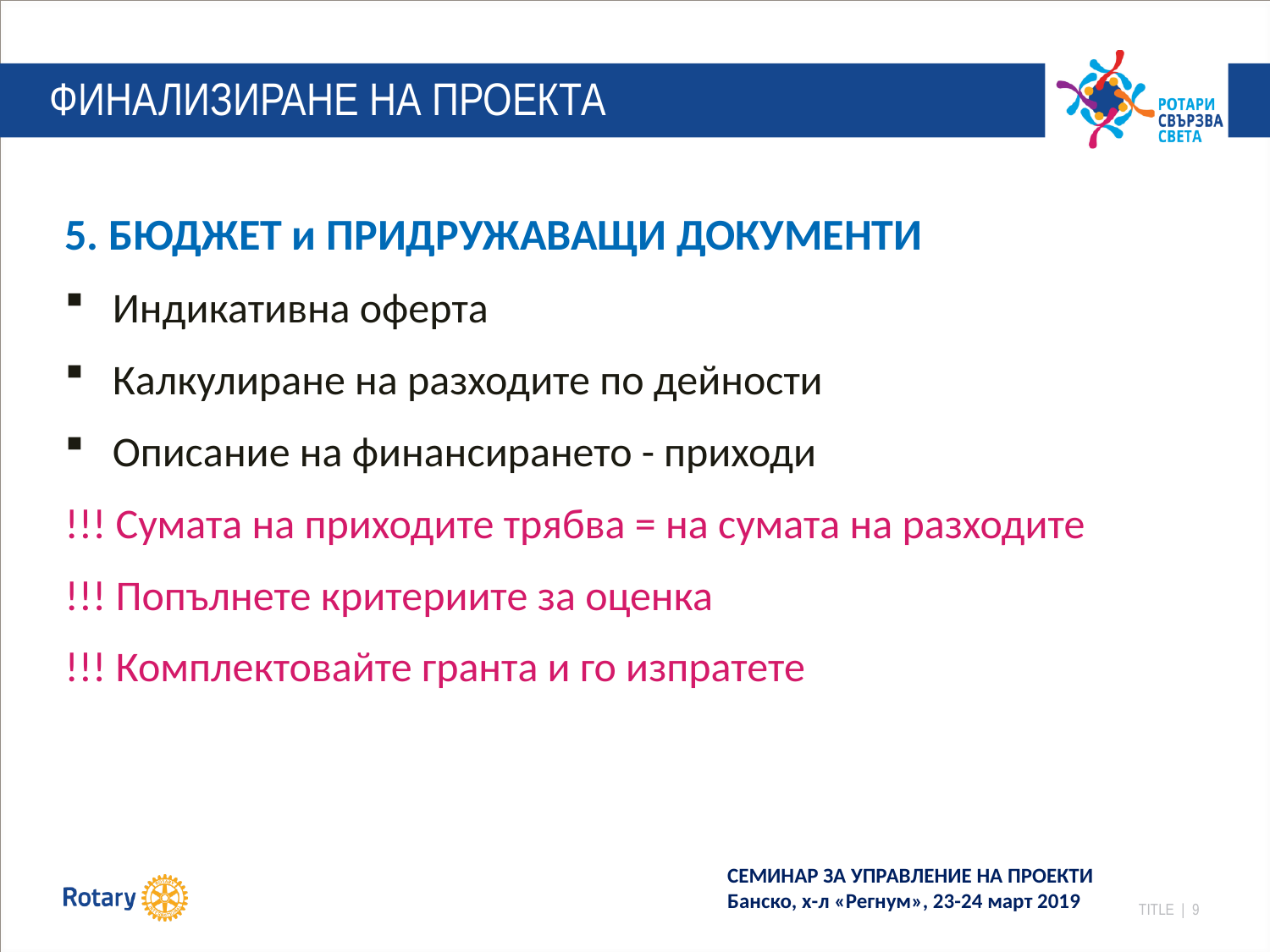

# ФИНАЛИЗИРАНЕ НА ПРОЕКТА
5. БЮДЖЕТ и ПРИДРУЖАВАЩИ ДОКУМЕНТИ
Индикативна оферта
Калкулиране на разходите по дейности
Описание на финансирането - приходи
!!! Сумата на приходите трябва = на сумата на разходите
!!! Попълнете критериите за оценка
!!! Комплектовайте гранта и го изпратете